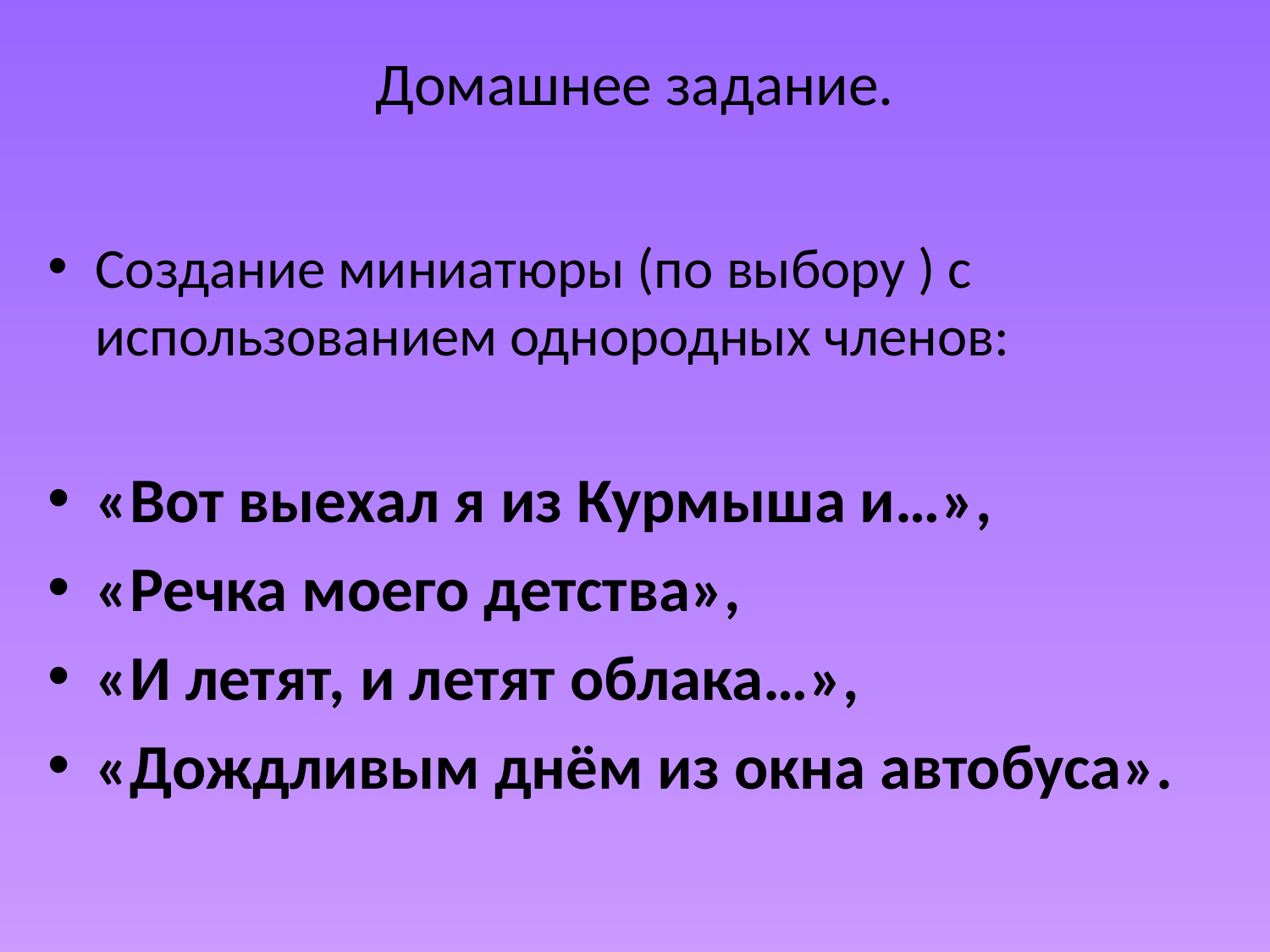

# Домашнее задание.

Создание миниатюры (по выбору ) с использованием однородных членов:

«Вот выехал я из Курмыша и…»,
«Речка моего детства»,
«И летят, и летят облака…»,
«Дождливым днём из окна автобуса».